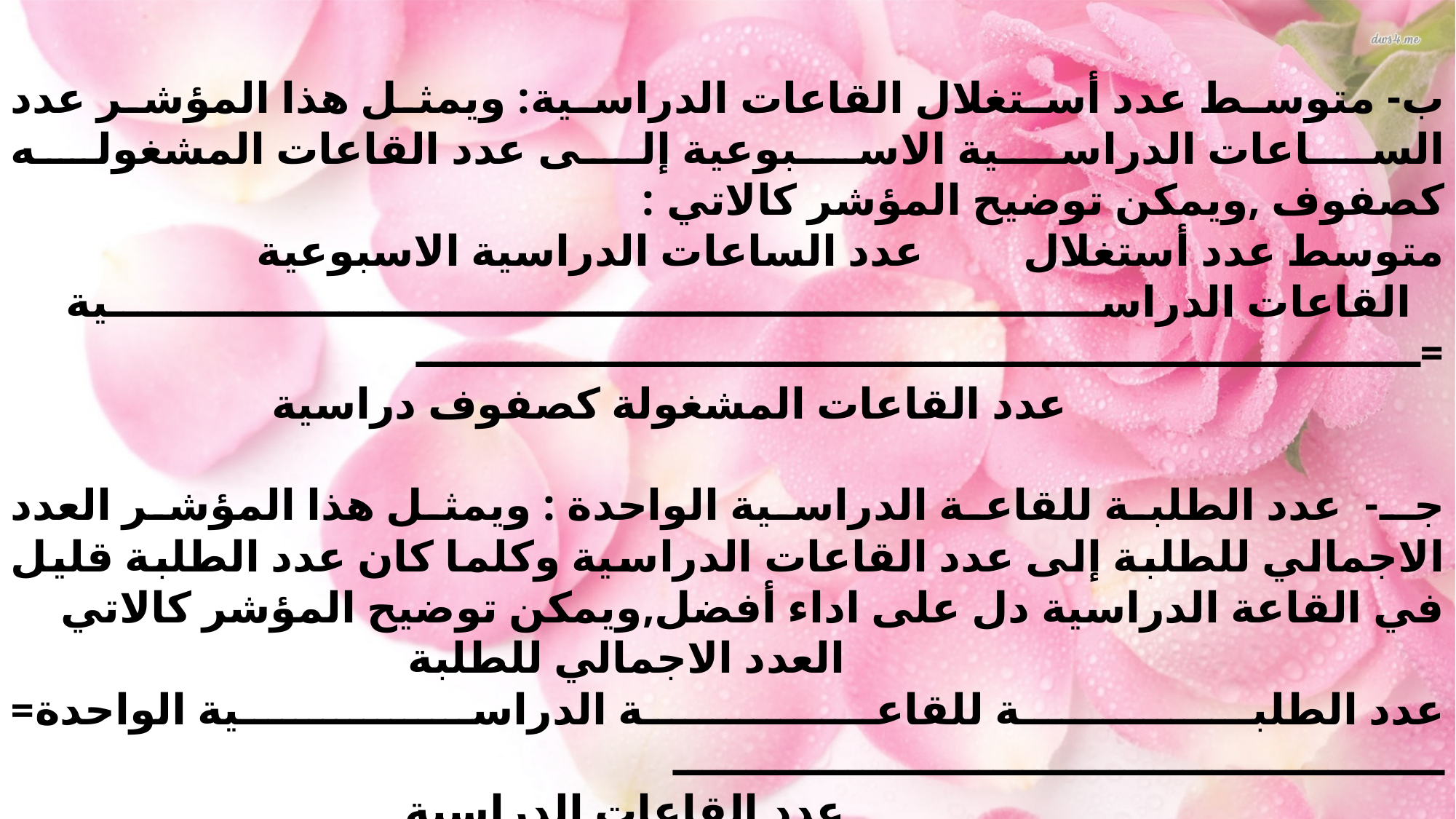

ب- متوسط عدد أستغلال القاعات الدراسية: ويمثل هذا المؤشر عدد الساعات الدراسية الاسبوعية إلى عدد القاعات المشغوله كصفوف ,ويمكن توضيح المؤشر كالاتي :
متوسط عدد أستغلال         عدد الساعات الدراسية الاسبوعية
   القاعات الدراسية      =ـــــــــــــــــــــــــــــــــــــــــــــــــــــــــــــــــــــ
                                  عدد القاعات المشغولة كصفوف دراسية

جـ-  عدد الطلبة للقاعة الدراسية الواحدة : ويمثل هذا المؤشر العدد الاجمالي للطلبة إلى عدد القاعات الدراسية وكلما كان عدد الطلبة قليل في القاعة الدراسية دل على اداء أفضل,ويمكن توضيح المؤشر كالاتي
                                                      العدد الاجمالي للطلبة
عدد الطلبة للقاعة الدراسية الواحدة= ـــــــــــــــــــــــــــــــــــــــــــــــــــــ
                                                      عدد القاعات الدراسية
وبضوء المؤشرات أعلاه فان توفير الظروف الملائمة من حيث المساحة المناسبة للقاعات الدراسية فضلاً عن وجود العدد في كل قاعة سيؤدي الى زيادة جودة مخرجات العملية التعليمية ويرتبط ذلك بكلف المنع